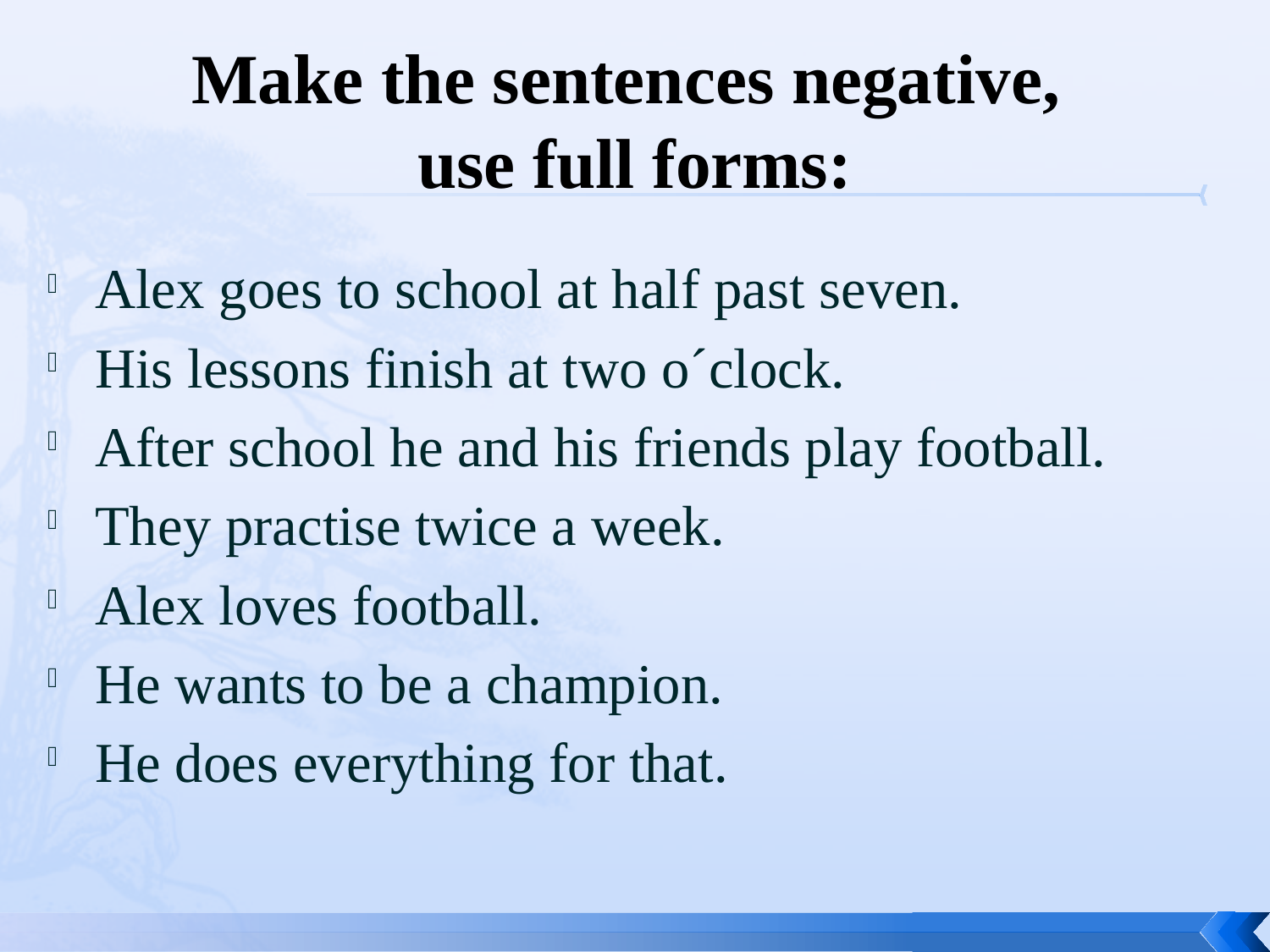

# Make the sentences negative, use full forms:
Alex goes to school at half past seven.
His lessons finish at two o´clock.
After school he and his friends play football.
They practise twice a week.
Alex loves football.
He wants to be a champion.
He does everything for that.